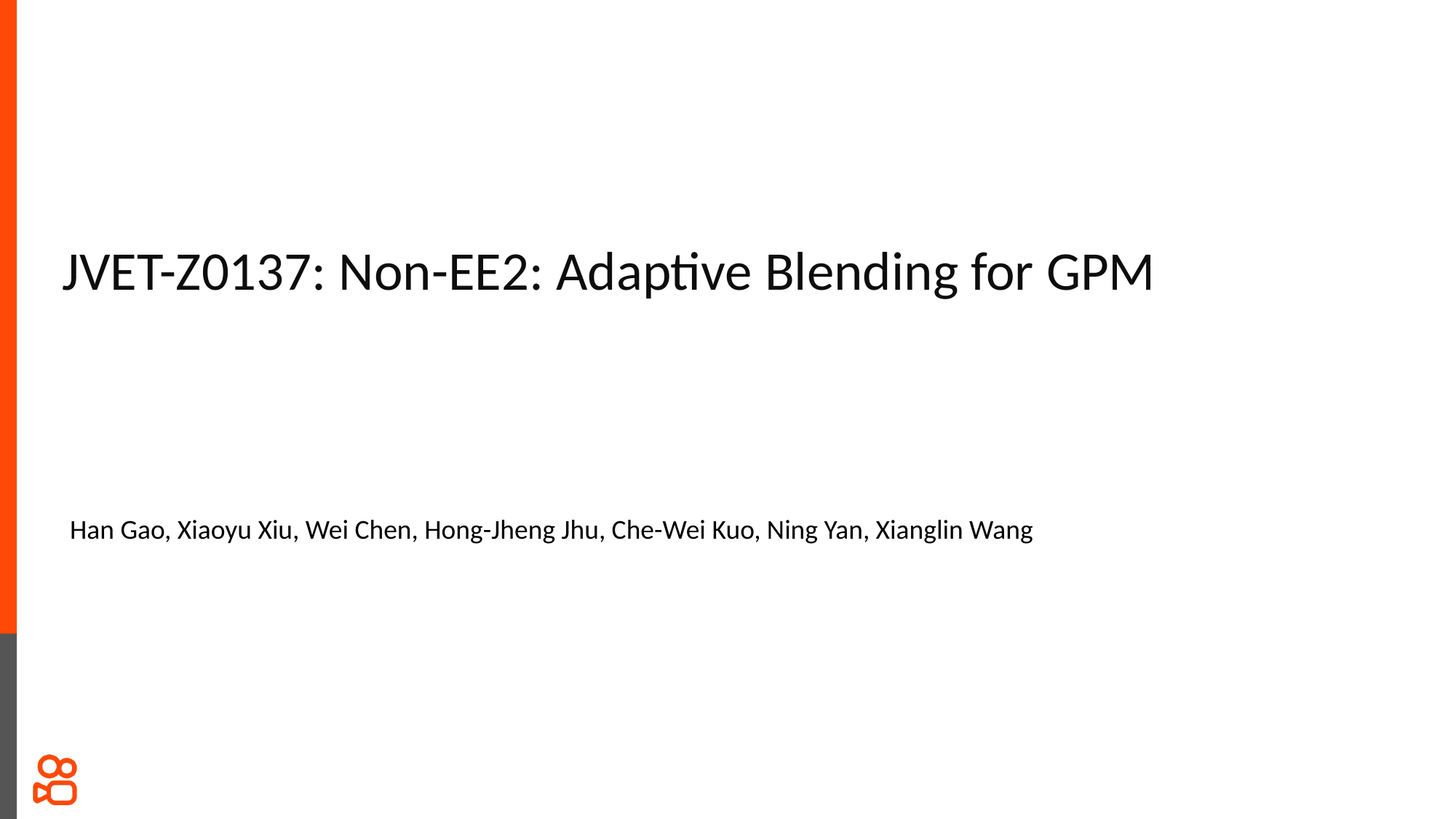

JVET-Z0137: Non-EE2: Adaptive Blending for GPM
Han Gao, Xiaoyu Xiu, Wei Chen, Hong-Jheng Jhu, Che-Wei Kuo, Ning Yan, Xianglin Wang